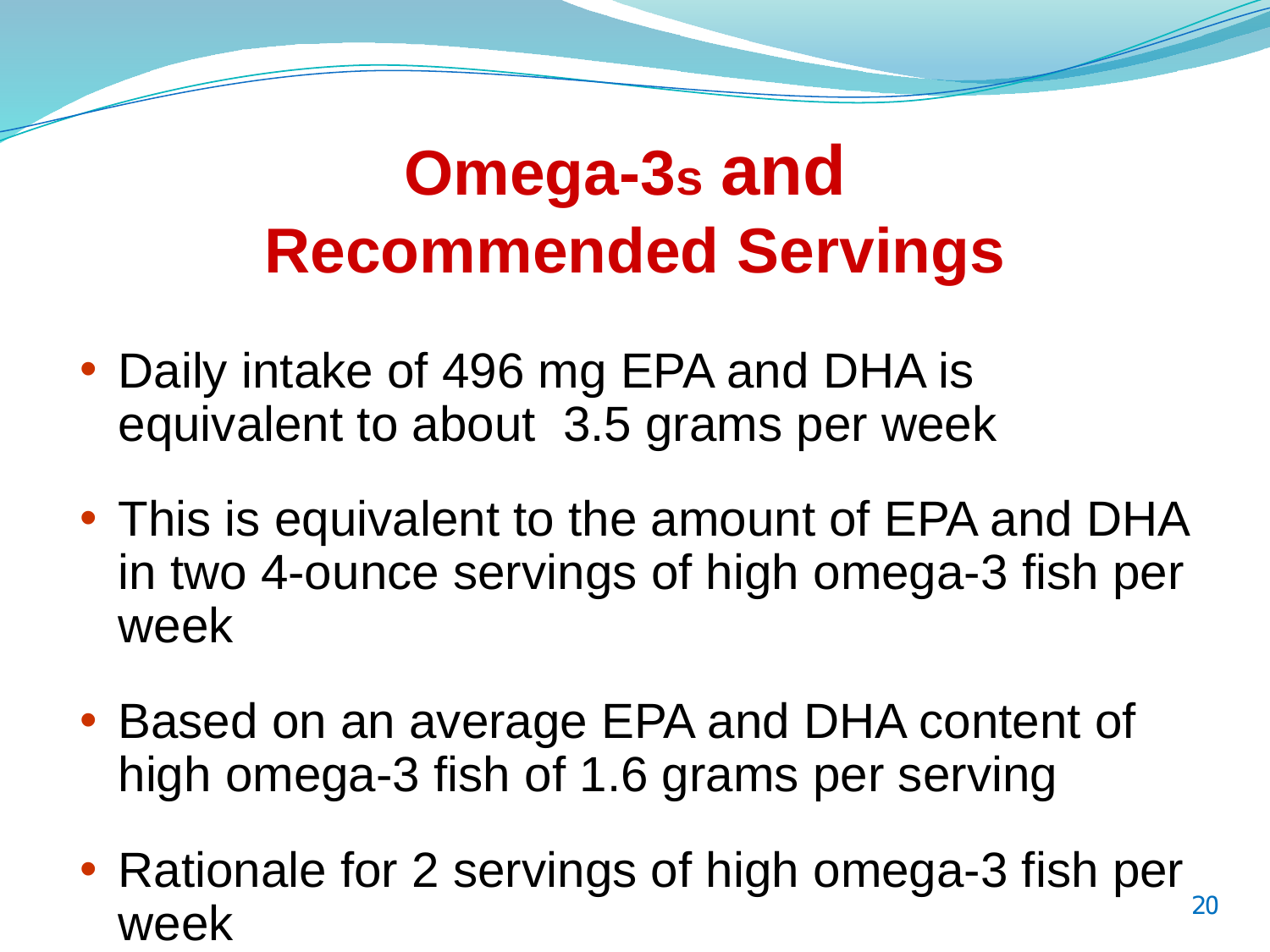

# Omega-3s and Recommended Servings
Daily intake of 496 mg EPA and DHA is equivalent to about  3.5 grams per week
This is equivalent to the amount of EPA and DHA in two 4-ounce servings of high omega-3 fish per week
Based on an average EPA and DHA content of high omega-3 fish of 1.6 grams per serving
Rationale for 2 servings of high omega-3 fish per week
20